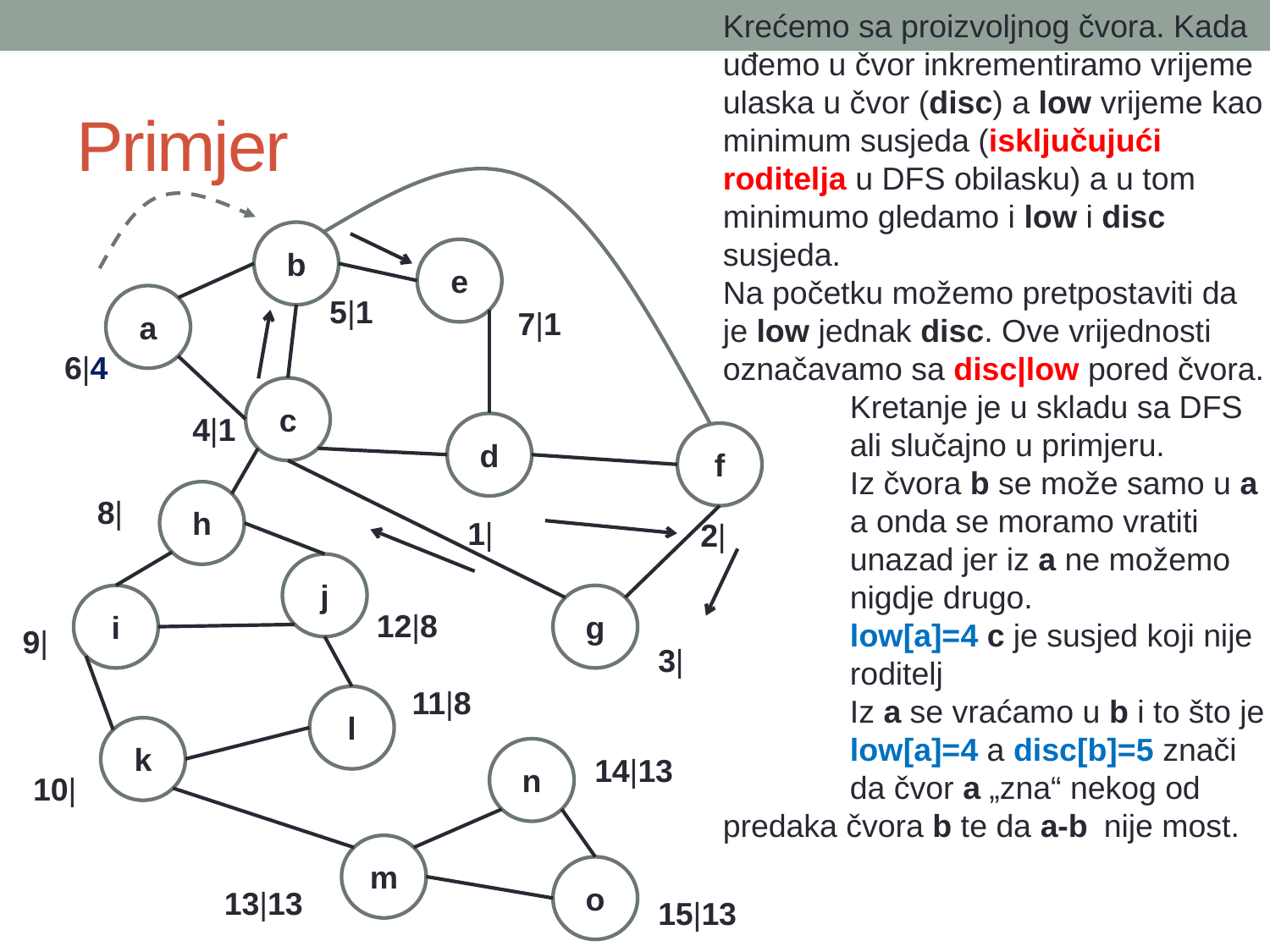

Krećemo sa proizvoljnog čvora. Kada uđemo u čvor inkrementiramo vrijeme ulaska u čvor (disc) a low vrijeme kao minimum susjeda (isključujući roditelja u DFS obilasku) a u tom minimumo gledamo i low i disc susjeda.
Na početku možemo pretpostaviti da je low jednak disc. Ove vrijednosti označavamo sa disc|low pored čvora.
	Kretanje je u skladu sa DFS
	ali slučajno u primjeru.
	Iz čvora b se može samo u a 	a onda se moramo vratiti
	unazad jer iz a ne možemo 	nigdje drugo.
	low[a]=4 c je susjed koji nije 	roditelj
	Iz a se vraćamo u b i to što je 	low[a]=4 a disc[b]=5 znači
	da čvor a „zna“ nekog od 	predaka čvora b te da a-b 	nije most.
# Primjer

b
e
a
5|1
7|1
6|4
c
4|1
d
f
h
8|
1|
2|
j
i
g
12|8
9|
3|
11|8
l
k
n
14|13
10|
m
o
13|13
15|13